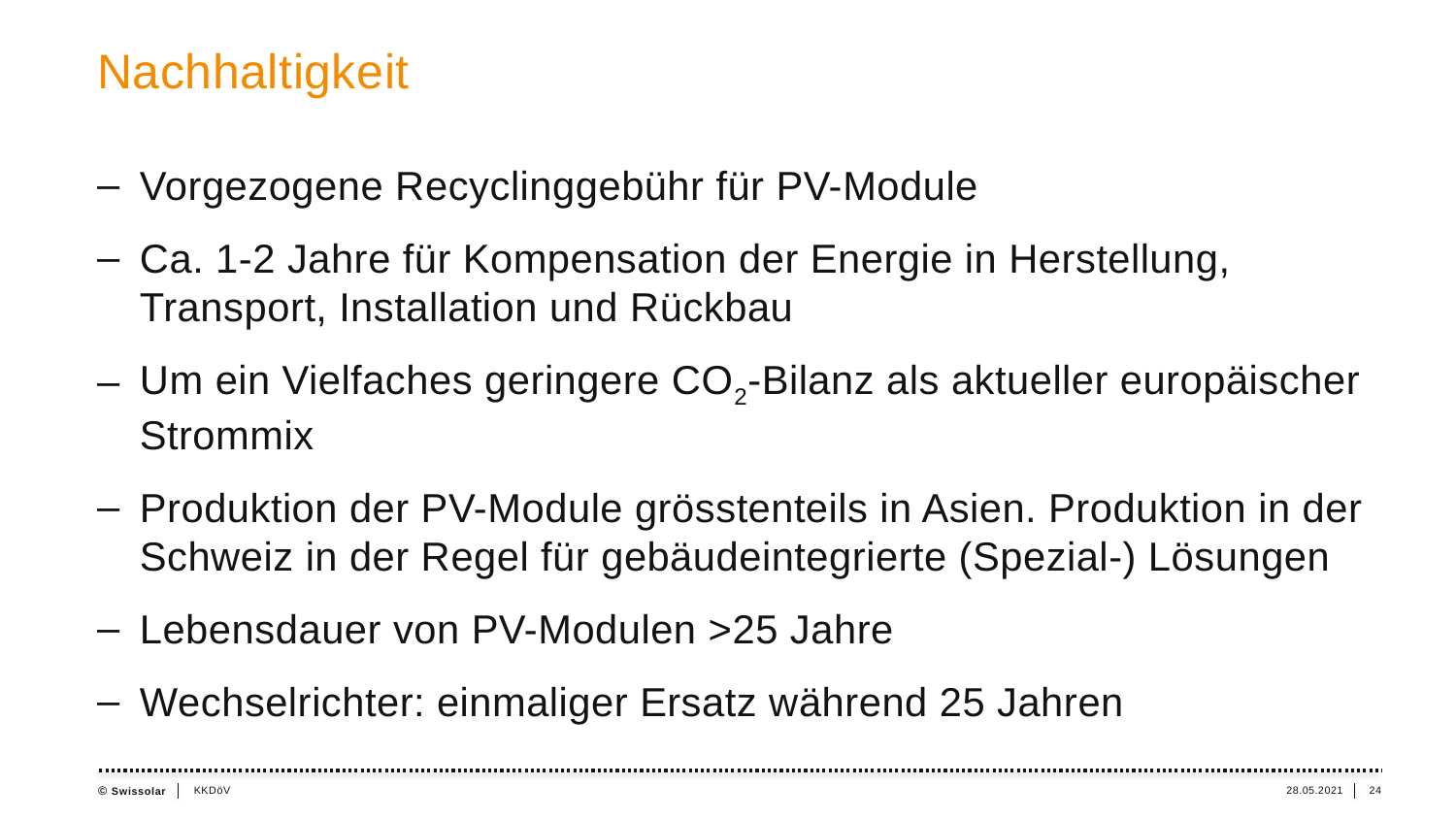

# Nachhaltigkeit
Vorgezogene Recyclinggebühr für PV-Module
Ca. 1-2 Jahre für Kompensation der Energie in Herstellung, Transport, Installation und Rückbau
Um ein Vielfaches geringere CO2-Bilanz als aktueller europäischer Strommix
Produktion der PV-Module grösstenteils in Asien. Produktion in der Schweiz in der Regel für gebäudeintegrierte (Spezial-) Lösungen
Lebensdauer von PV-Modulen >25 Jahre
Wechselrichter: einmaliger Ersatz während 25 Jahren
KKDöV
28.05.2021
24